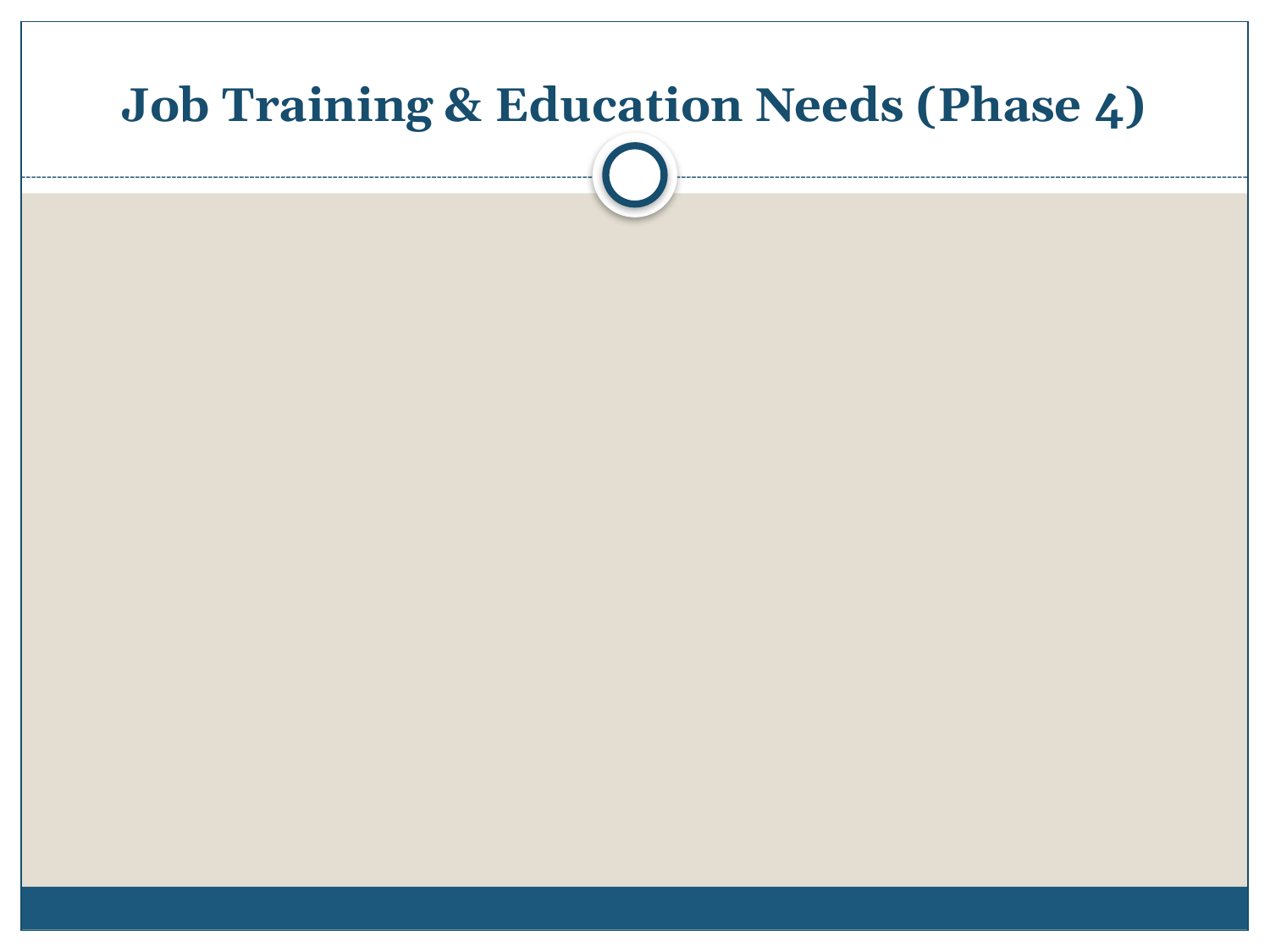

# Job Training & Education Needs (Phase 4)